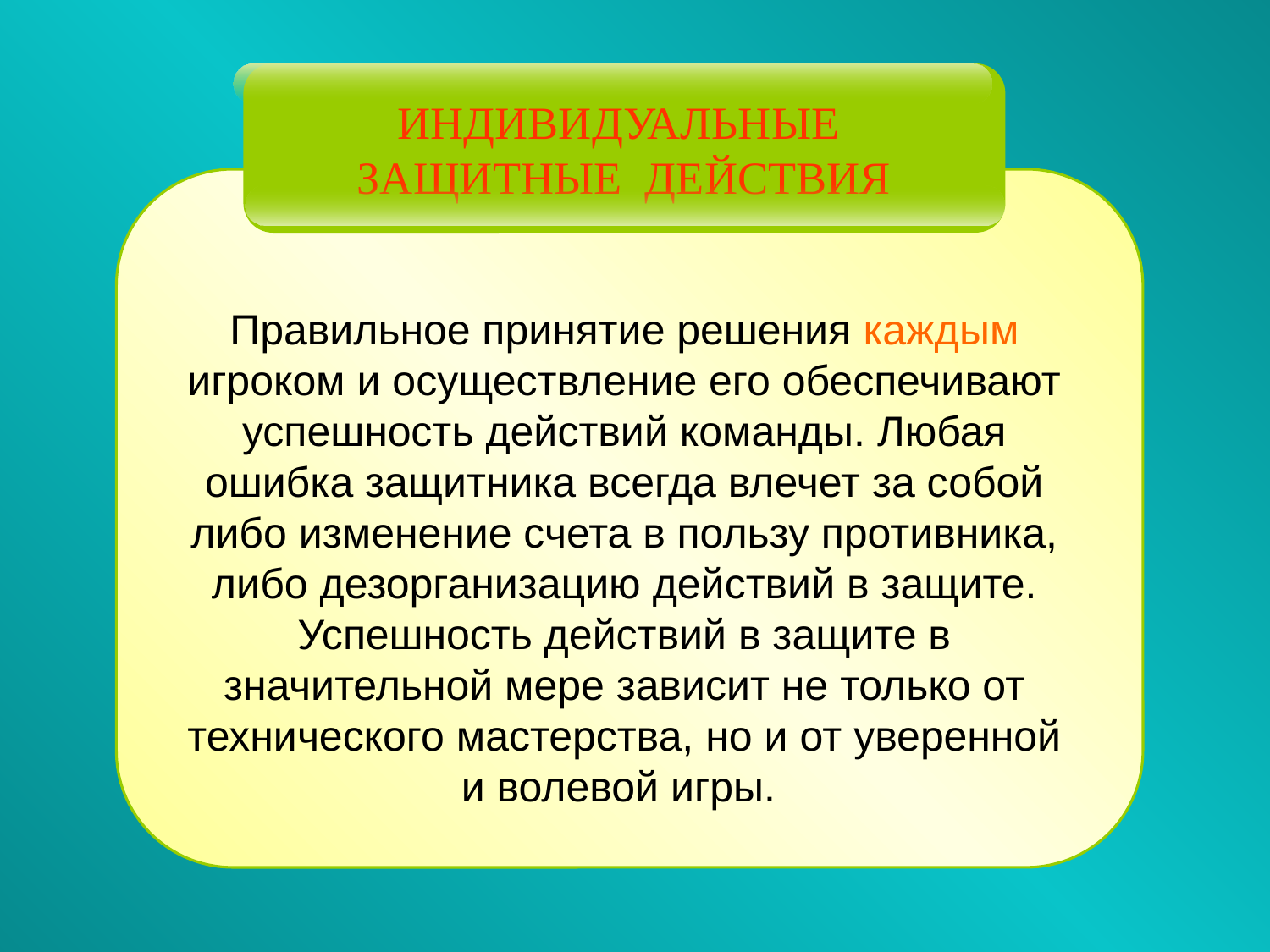

ИНДИВИДУАЛЬНЫЕ
ЗАЩИТНЫЕ  ДЕЙСТВИЯ

Правильное принятие решения каждым игроком и осуществление его обеспечивают успешность действий команды. Любая ошибка защитника всегда влечет за собой либо изменение счета в пользу противника, либо дезорганизацию действий в защите. Успешность действий в защите в значительной мере зависит не только от технического мастерства, но и от уверенной и волевой игры.